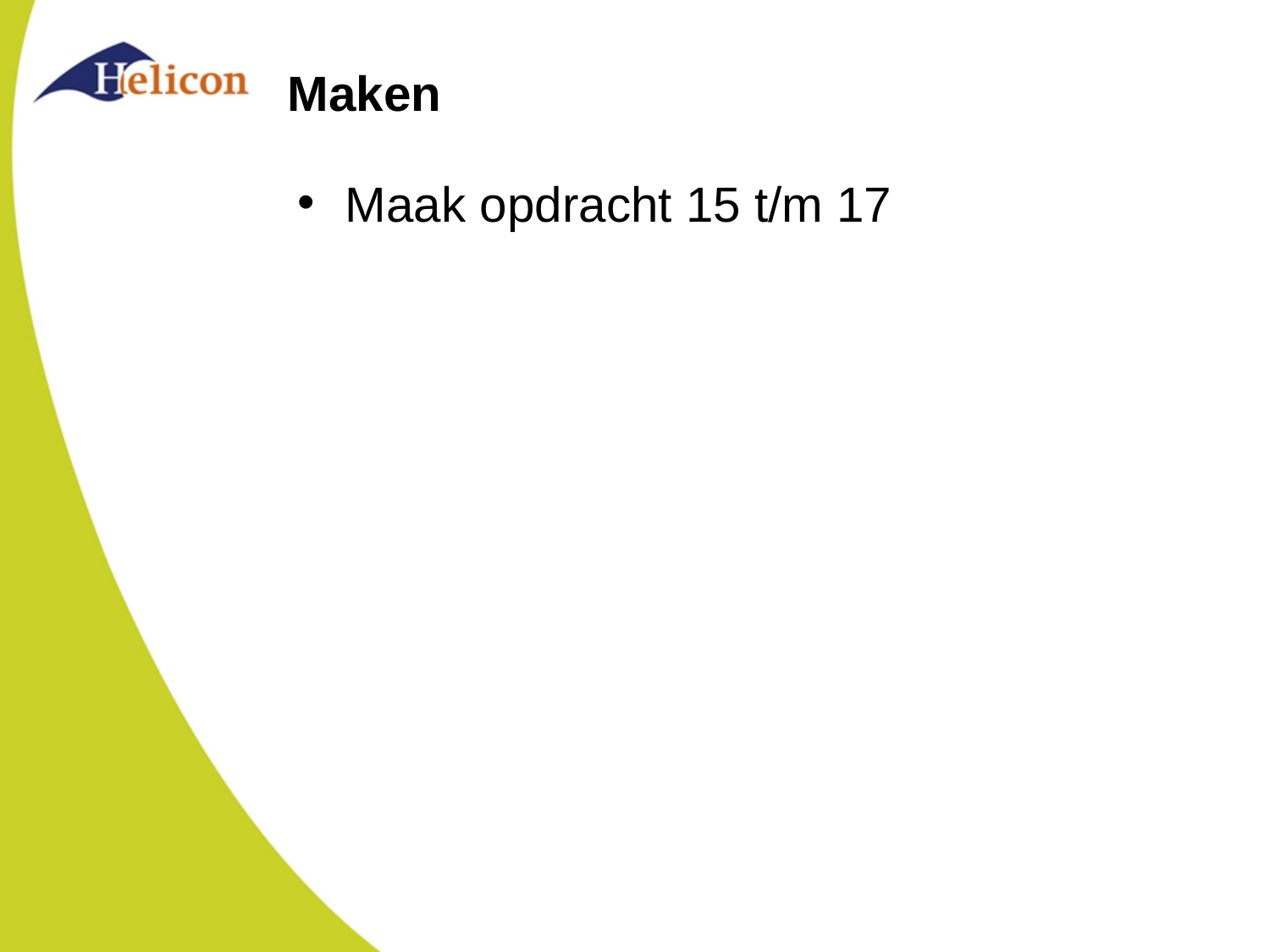

# Maken
Maak opdracht 15 t/m 17